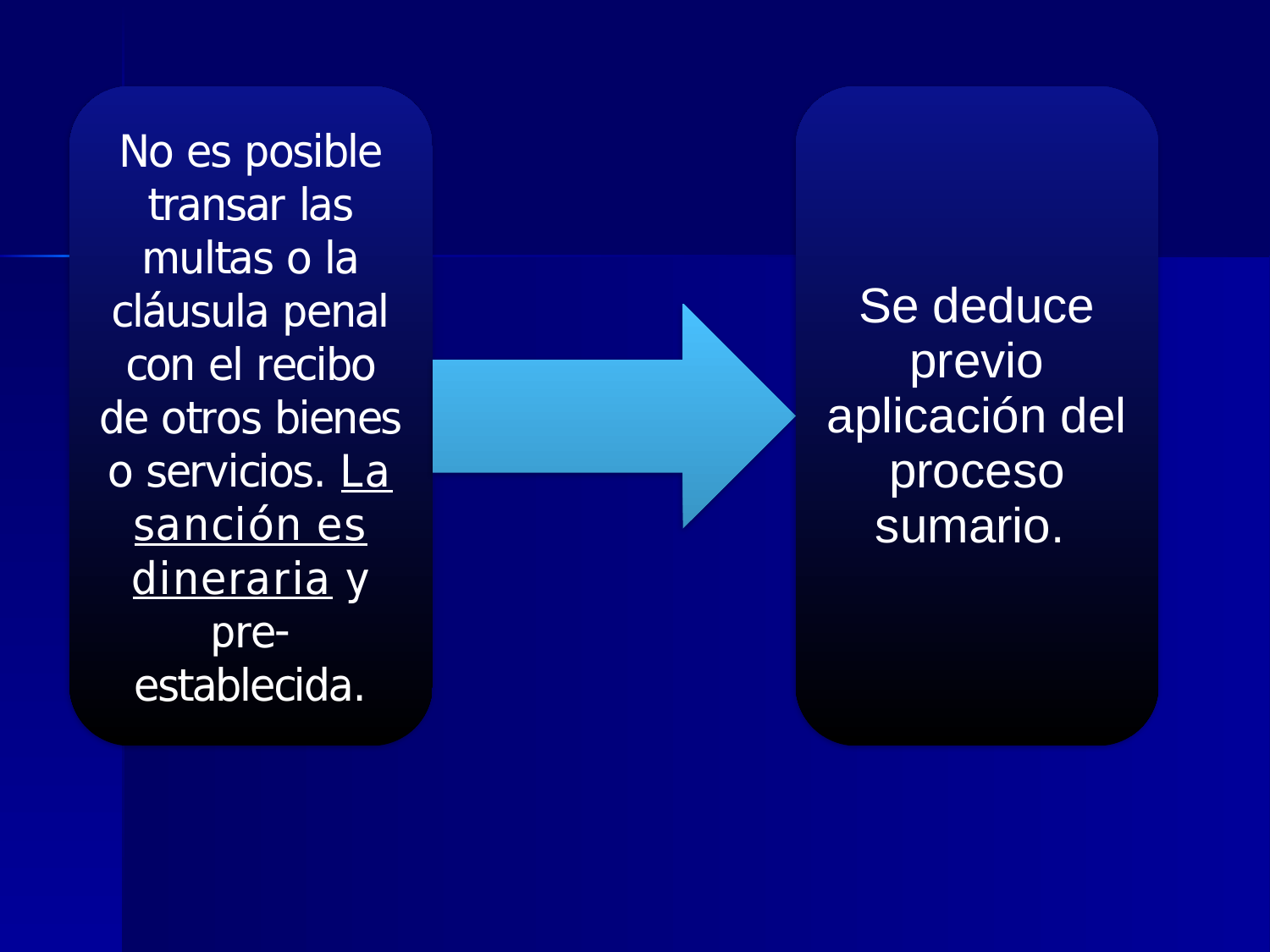

No es posible transar las multas o la cláusula penal con el recibo de otros bienes o servicios. La sanción es dineraria y pre-establecida.
Se deduce previo aplicación del proceso sumario.